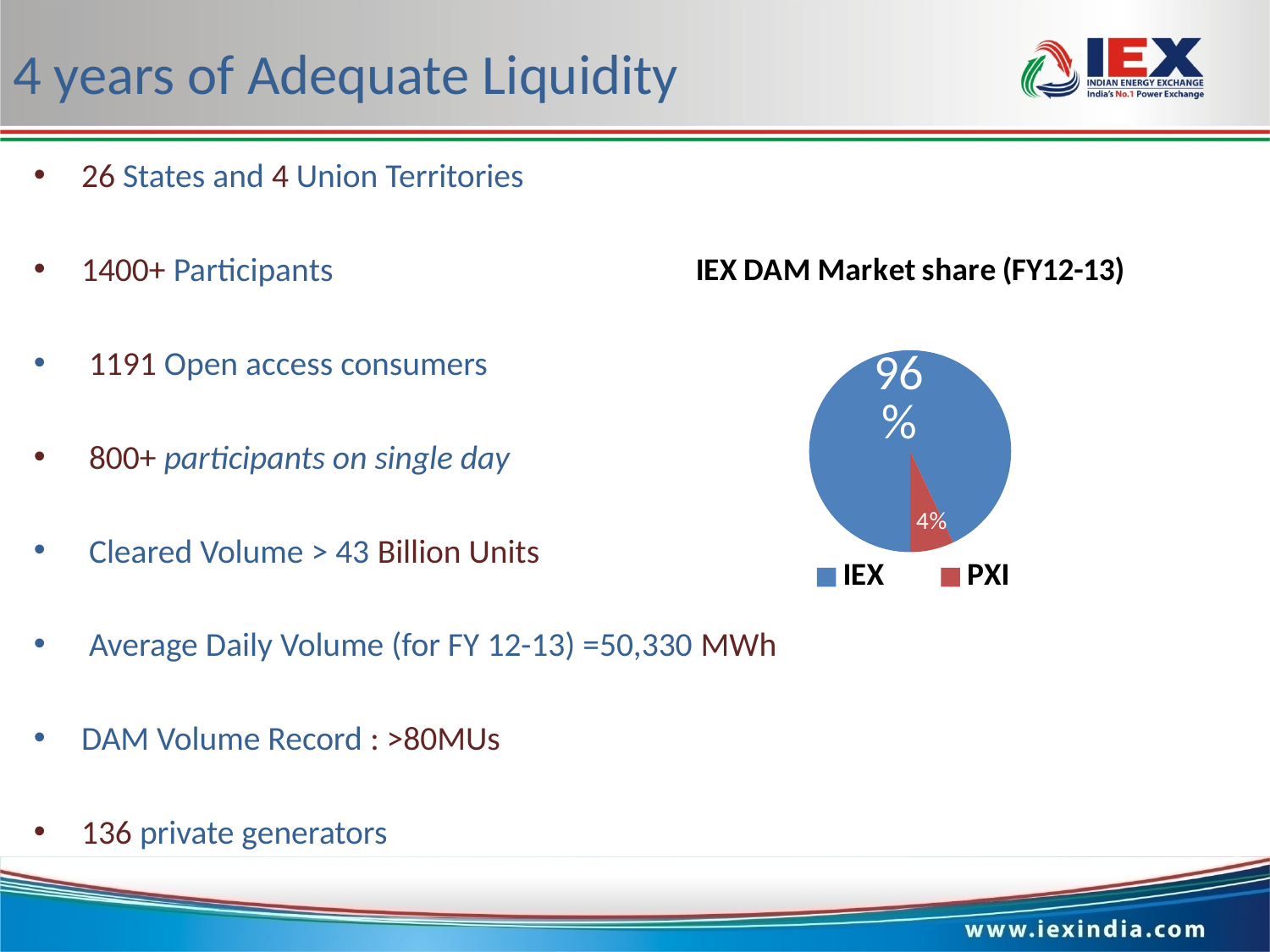

# 4 years of Adequate Liquidity
26 States and 4 Union Territories

1400+ Participants

 1191 Open access consumers

 800+ participants on single day

 Cleared Volume > 43 Billion Units

 Average Daily Volume (for FY 12-13) =50,330 MWh

DAM Volume Record : >80MUs

136 private generators

### Chart: IEX DAM Market share (FY12-13)

| Category |  |
|---|---|
| IEX | 93.0 |
| PXI | 7.0 |